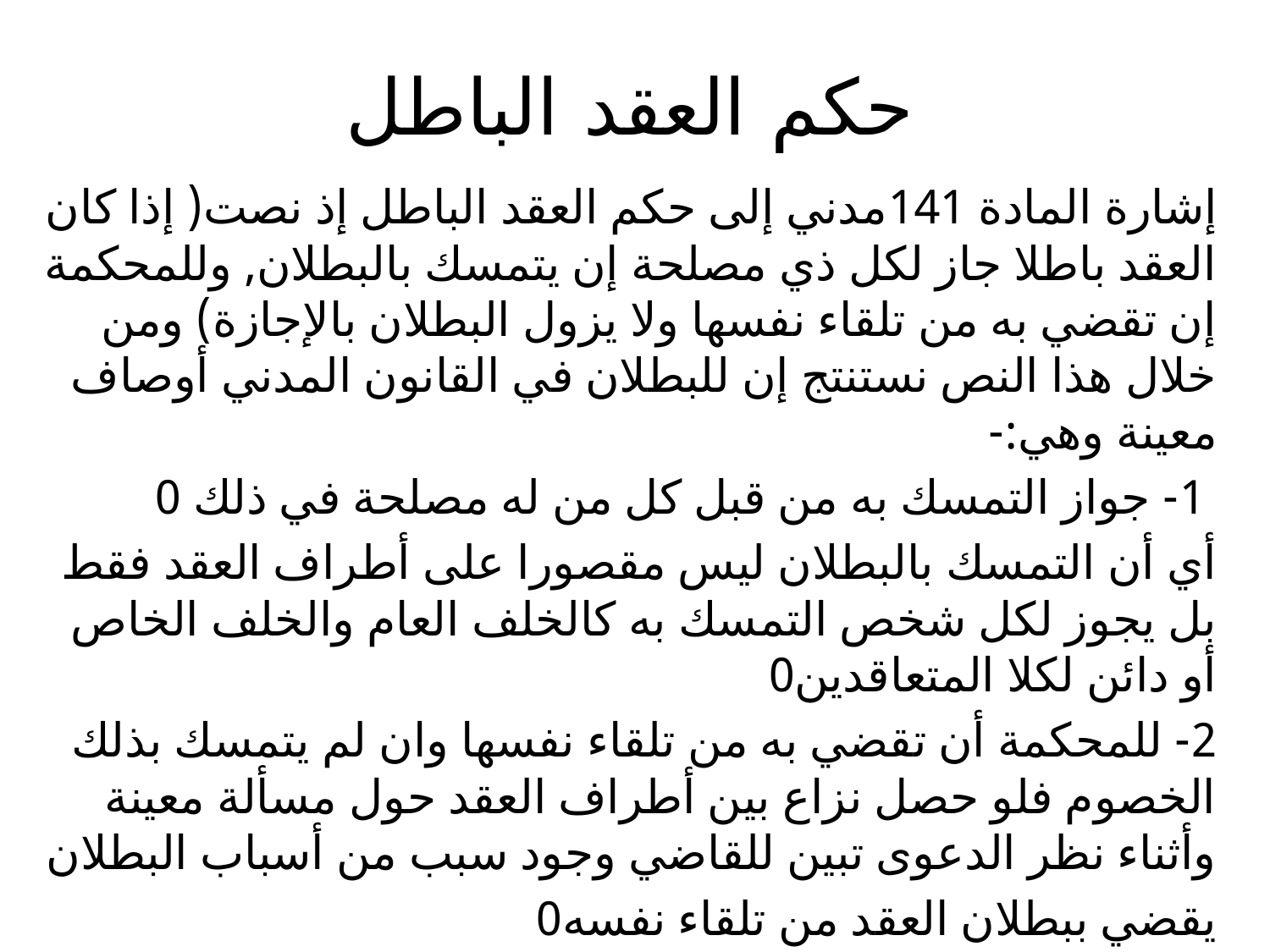

إشارة المادة 141مدني إلى حكم العقد الباطل إذ نصت( إذا كان العقد باطلا جاز لكل ذي مصلحة إن يتمسك بالبطلان, وللمحكمة إن تقضي به من تلقاء نفسها ولا يزول البطلان بالإجازة) ومن خلال هذا النص نستنتج إن للبطلان في القانون المدني أوصاف معينة وهي:-
 1- جواز التمسك به من قبل كل من له مصلحة في ذلك 0
أي أن التمسك بالبطلان ليس مقصورا على أطراف العقد فقط بل يجوز لكل شخص التمسك به كالخلف العام والخلف الخاص أو دائن لكلا المتعاقدين0
2- للمحكمة أن تقضي به من تلقاء نفسها وان لم يتمسك بذلك الخصوم فلو حصل نزاع بين أطراف العقد حول مسألة معينة وأثناء نظر الدعوى تبين للقاضي وجود سبب من أسباب البطلان
يقضي ببطلان العقد من تلقاء نفسه0

# حكم العقد الباطل